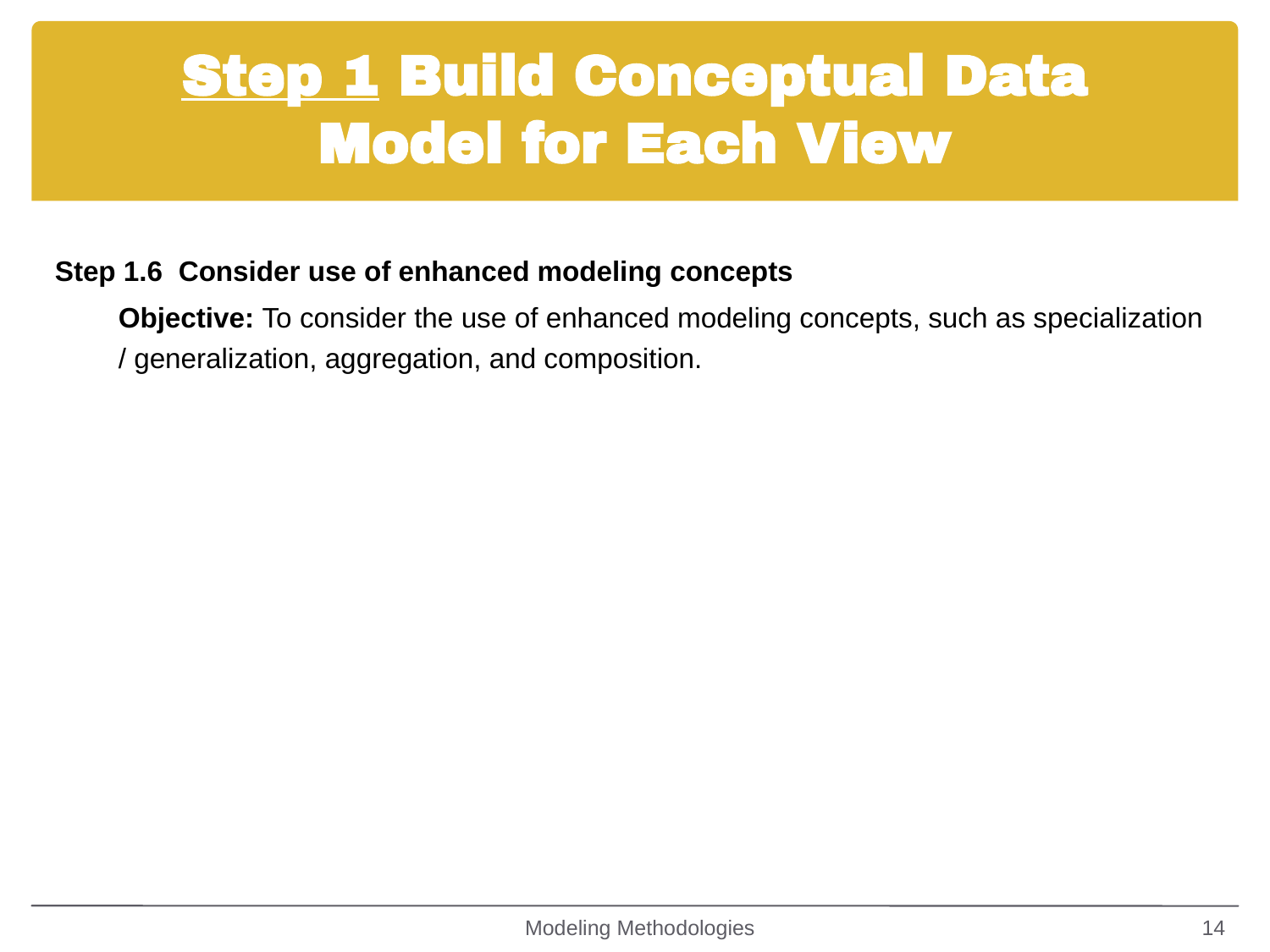

Step 1 Build Conceptual Data Model for Each View

Step 1.6  Consider use of enhanced modeling concepts
Objective: To consider the use of enhanced modeling concepts, such as specialization / generalization, aggregation, and composition.
Modeling Methodologies
14